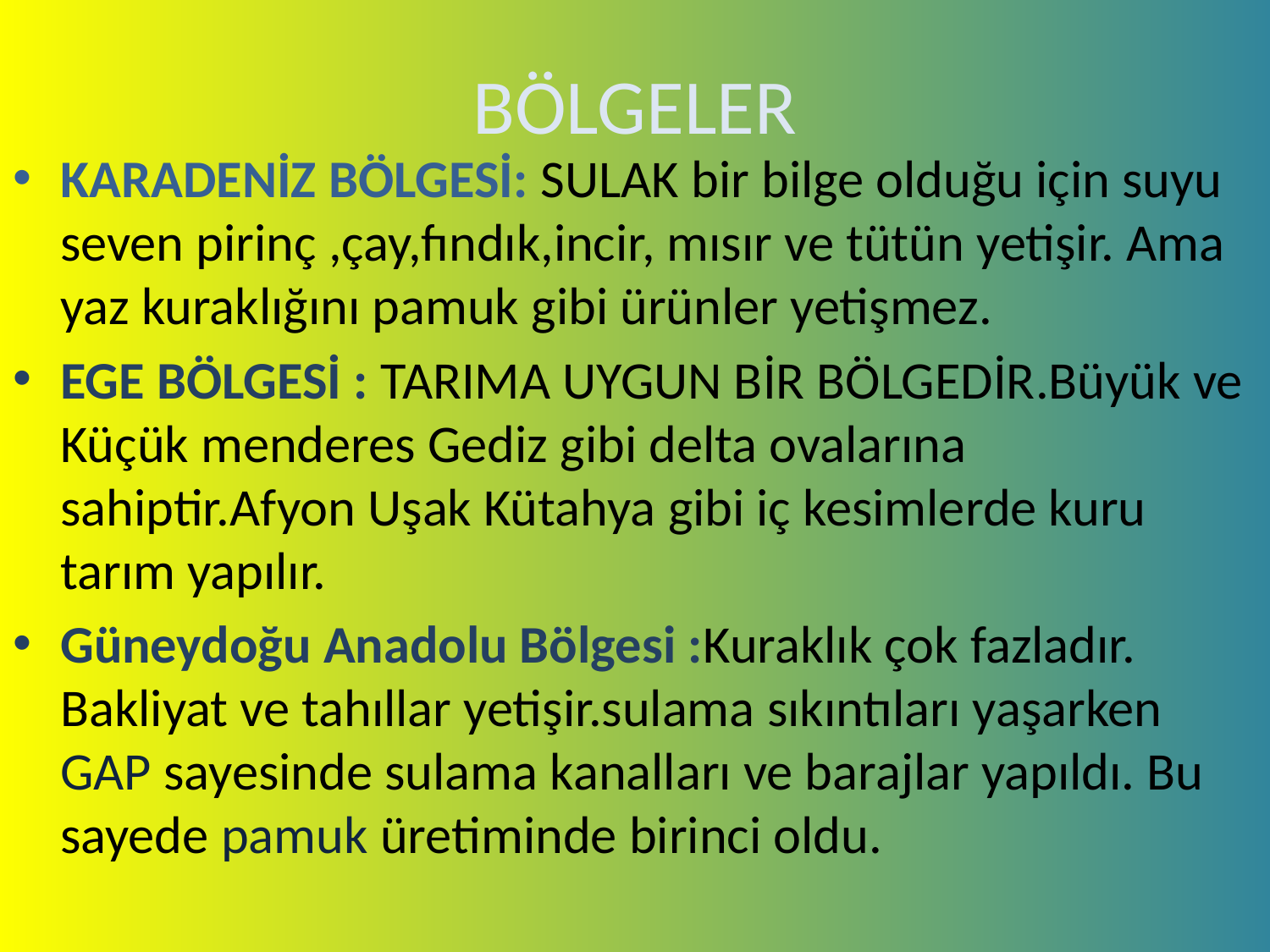

# BÖLGELER
Karadenİz bölgesİ: Sulak bir bilge olduğu için suyu seven pirinç ,çay,fındık,incir, mısır ve tütün yetişir. Ama yaz kuraklığını pamuk gibi ürünler yetişmez.
EGE BÖLGESİ : TARIMA UYGUN BİR BÖLGEDİR.Büyük ve Küçük menderes Gediz gibi delta ovalarına sahiptir.Afyon Uşak Kütahya gibi iç kesimlerde kuru tarım yapılır.
Güneydoğu Anadolu Bölgesi :Kuraklık çok fazladır. Bakliyat ve tahıllar yetişir.sulama sıkıntıları yaşarken GAP sayesinde sulama kanalları ve barajlar yapıldı. Bu sayede pamuk üretiminde birinci oldu.